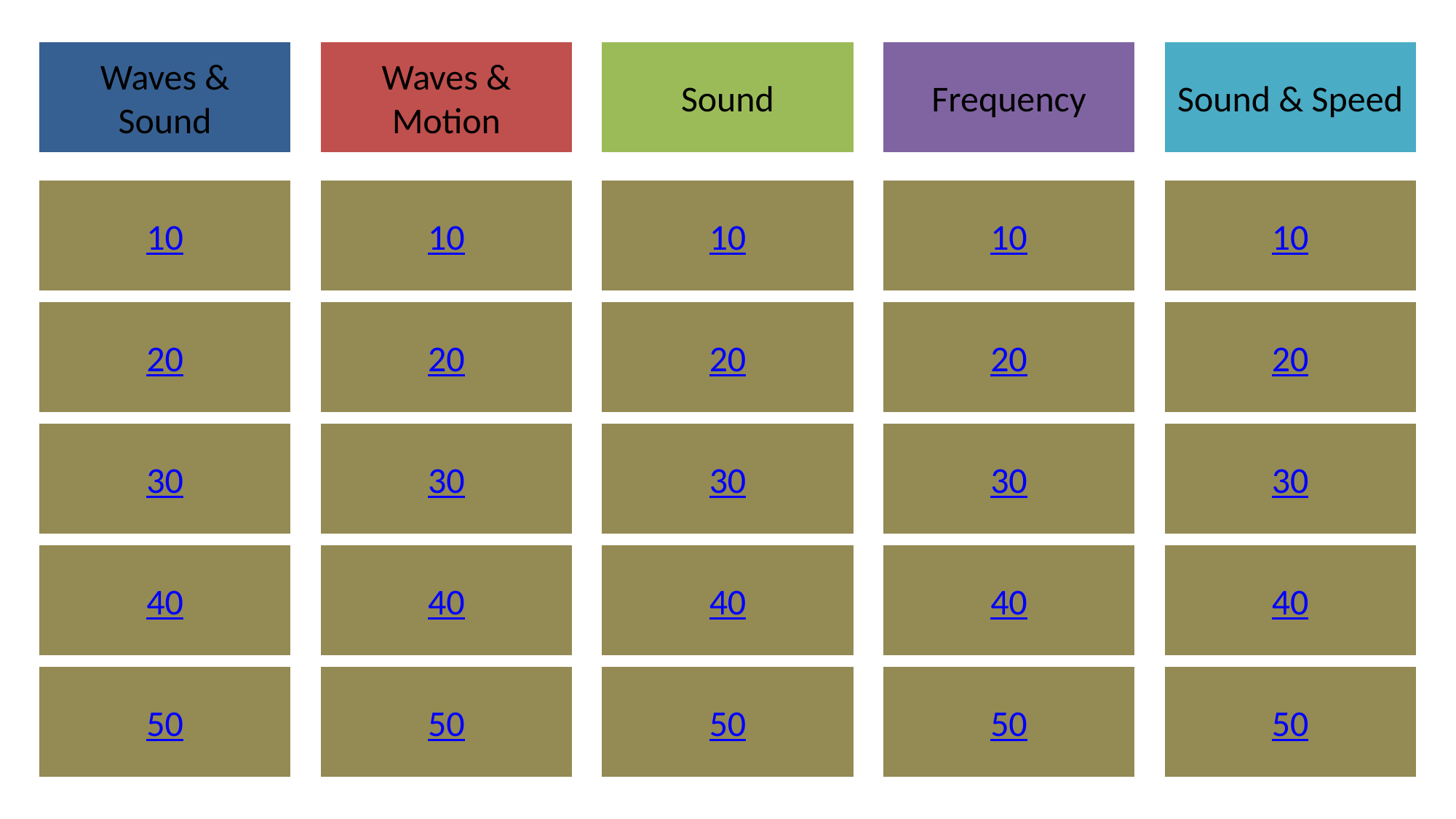

Waves & Sound
Waves & Motion
Sound
Frequency
Sound & Speed
10
10
10
10
10
20
20
20
20
20
30
30
30
30
30
40
40
40
40
40
50
50
50
50
50